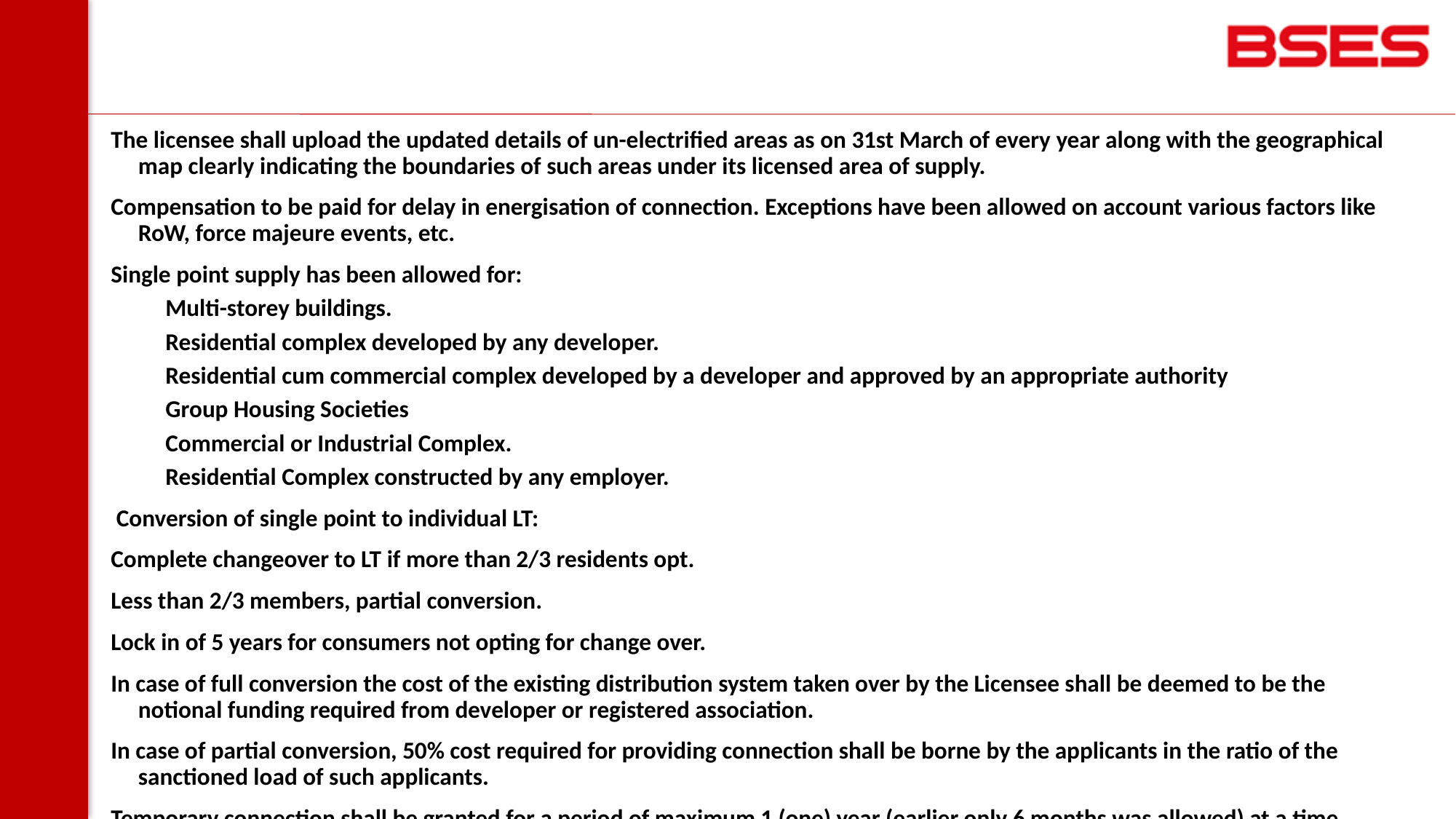

The licensee shall upload the updated details of un-electrified areas as on 31st March of every year along with the geographical map clearly indicating the boundaries of such areas under its licensed area of supply.
Compensation to be paid for delay in energisation of connection. Exceptions have been allowed on account various factors like RoW, force majeure events, etc.
Single point supply has been allowed for:
Multi-storey buildings.
Residential complex developed by any developer.
Residential cum commercial complex developed by a developer and approved by an appropriate authority
Group Housing Societies
Commercial or Industrial Complex.
Residential Complex constructed by any employer.
 Conversion of single point to individual LT:
Complete changeover to LT if more than 2/3 residents opt.
Less than 2/3 members, partial conversion.
Lock in of 5 years for consumers not opting for change over.
In case of full conversion the cost of the existing distribution system taken over by the Licensee shall be deemed to be the notional funding required from developer or registered association.
In case of partial conversion, 50% cost required for providing connection shall be borne by the applicants in the ratio of the sanctioned load of such applicants.
Temporary connection shall be granted for a period of maximum 1 (one) year (earlier only 6 months was allowed) at a time, which, if required, may be further extended. Connections up to 45 kW only through prepaid meters.